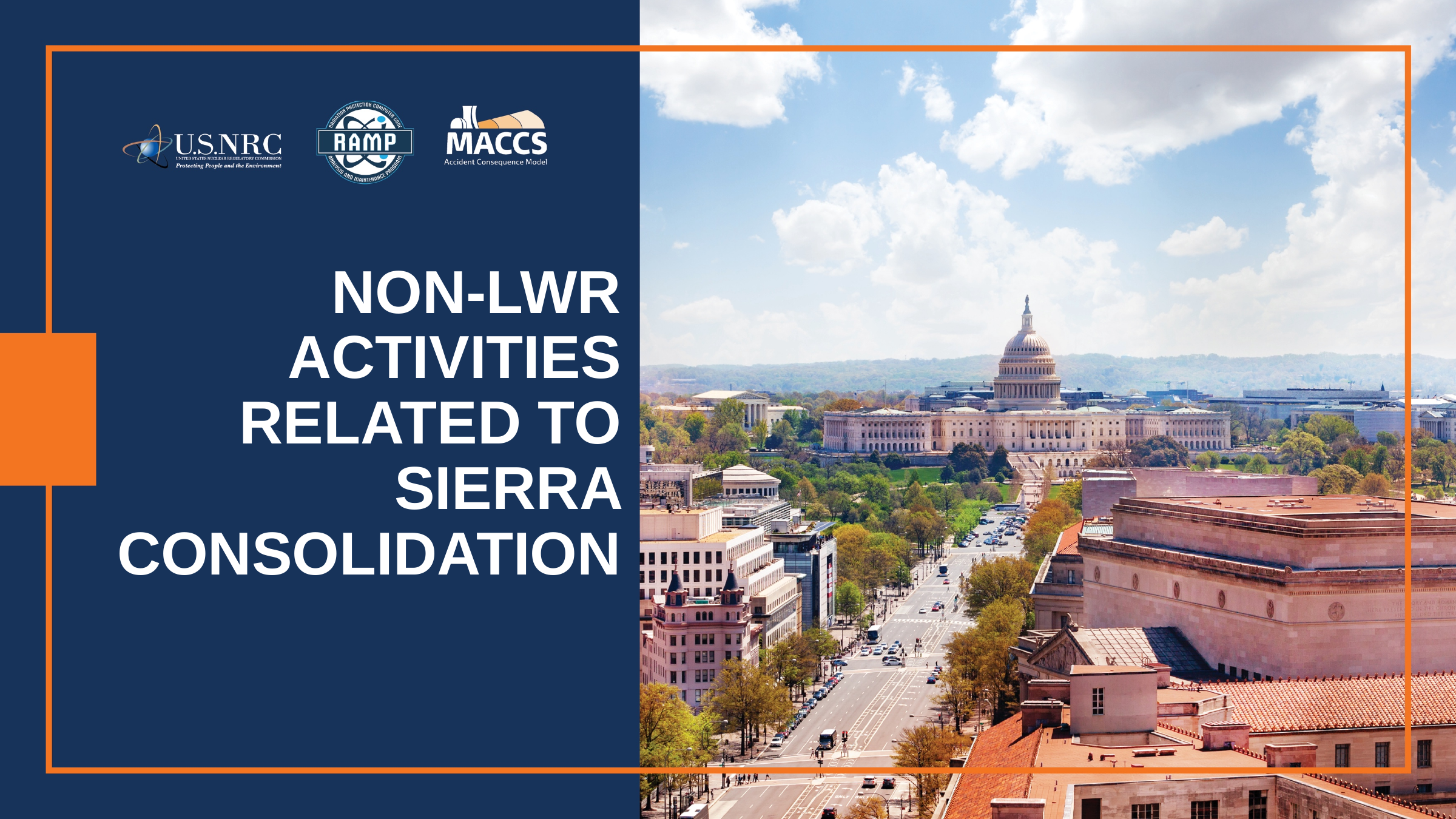

# NON-LWR ACTIVITIES RELATED TO SIERRA CONSOLIDATION